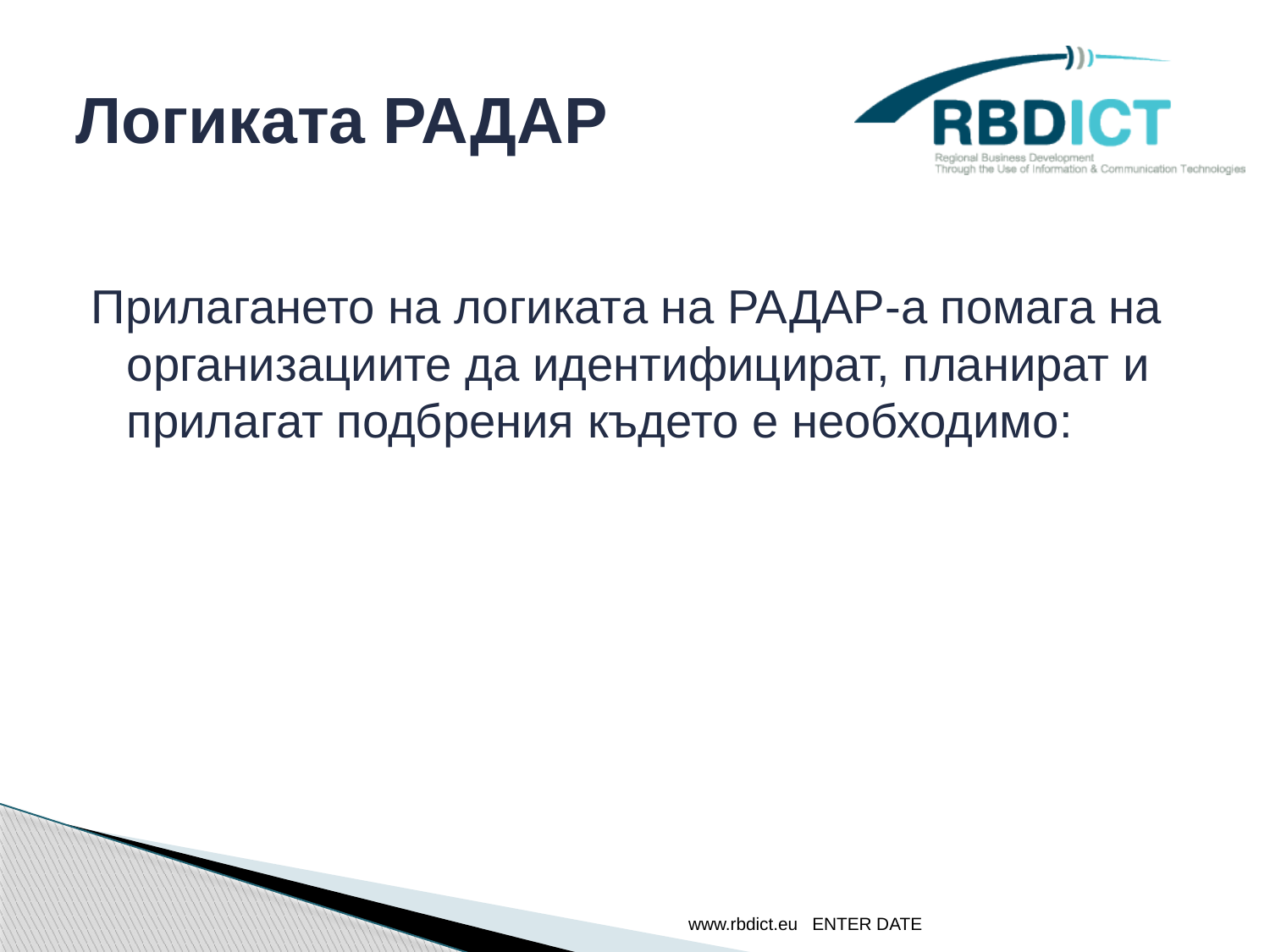

# Логиката РАДАР

Прилагането на логиката на РАДАР-а помага на организациите да идентифицират, планират и прилагат подбрения където е необходимо:

www.rbdict.eu   ENTER DATE